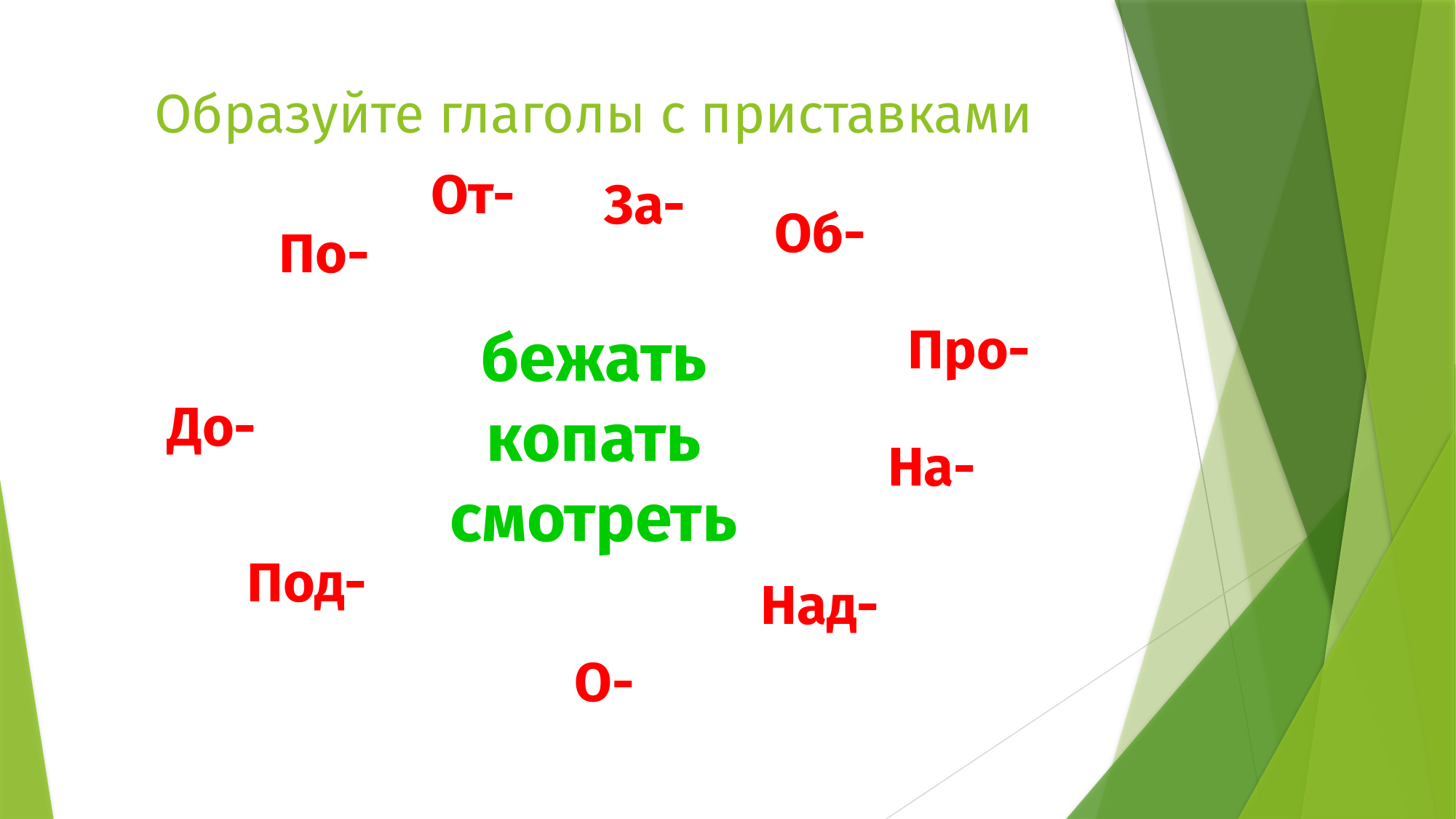

# Образуйте глаголы с приставками
От-
За-
Об-
По-
Про-
бежать
копать
смотреть
До-
На-
Под-
Над-
О-